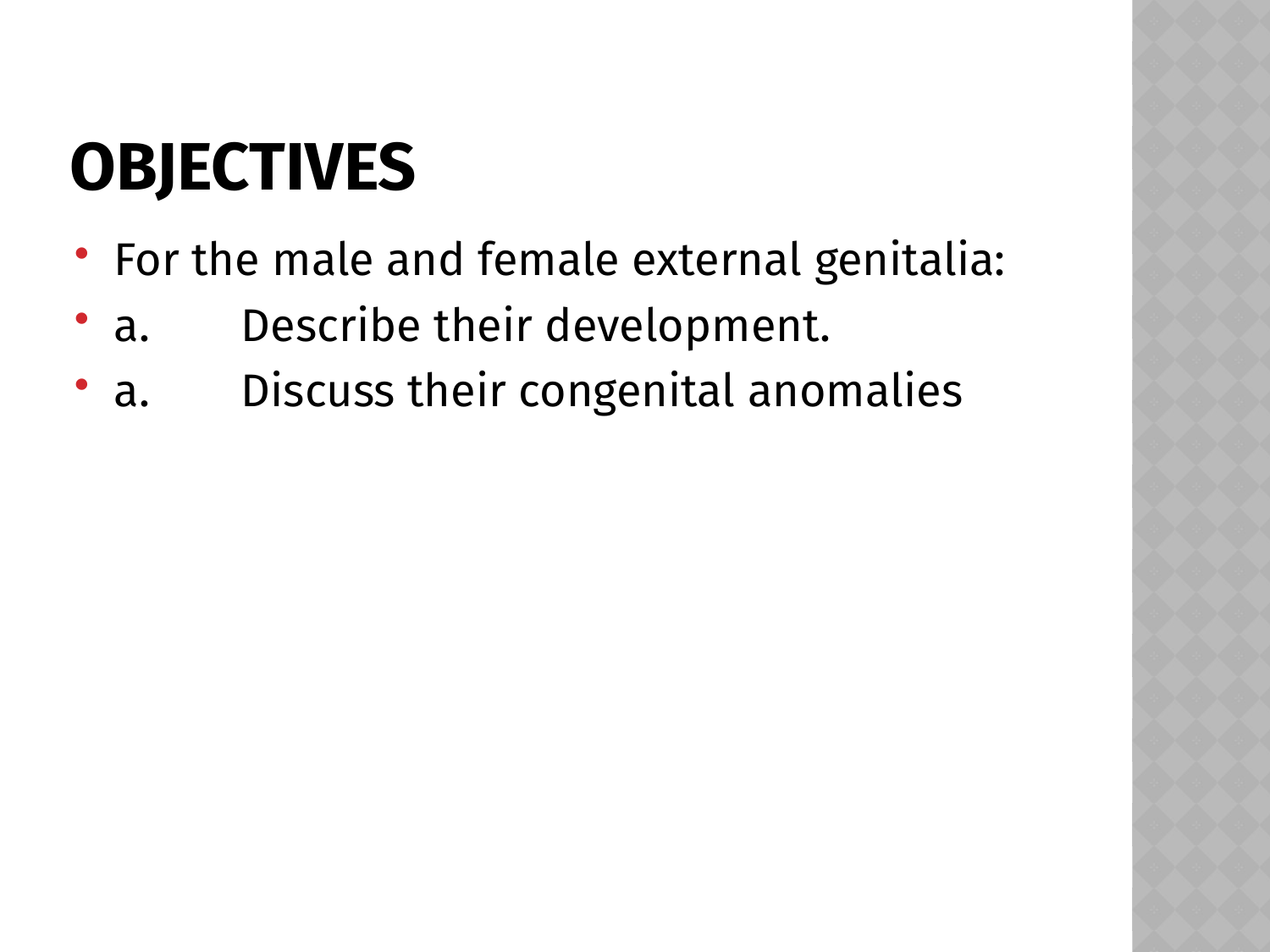

# Objectives
For the male and female external genitalia:
a.	Describe their development.
a.	Discuss their congenital anomalies